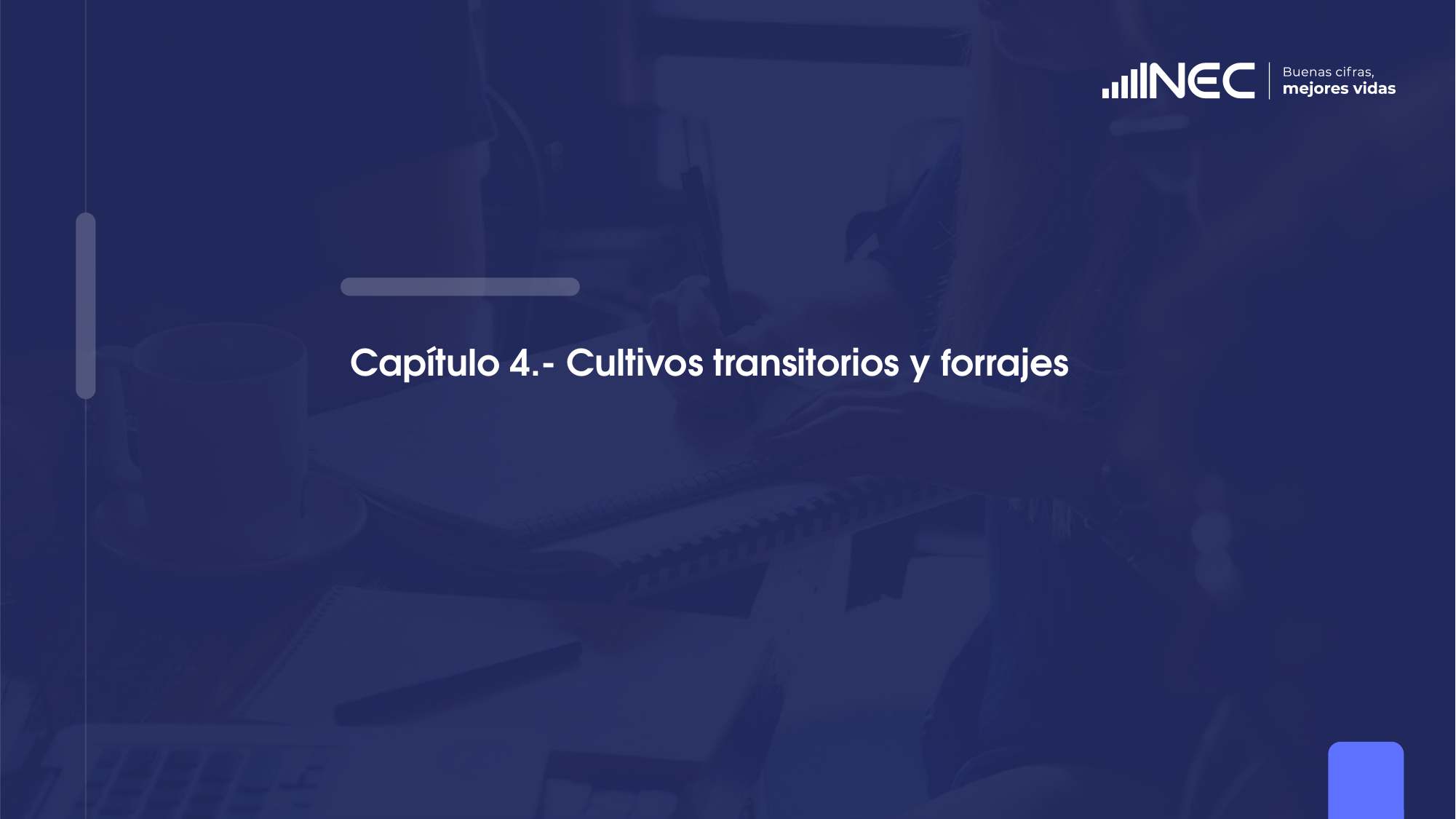

# Capítulo 4.- Cultivos transitorios y forrajes